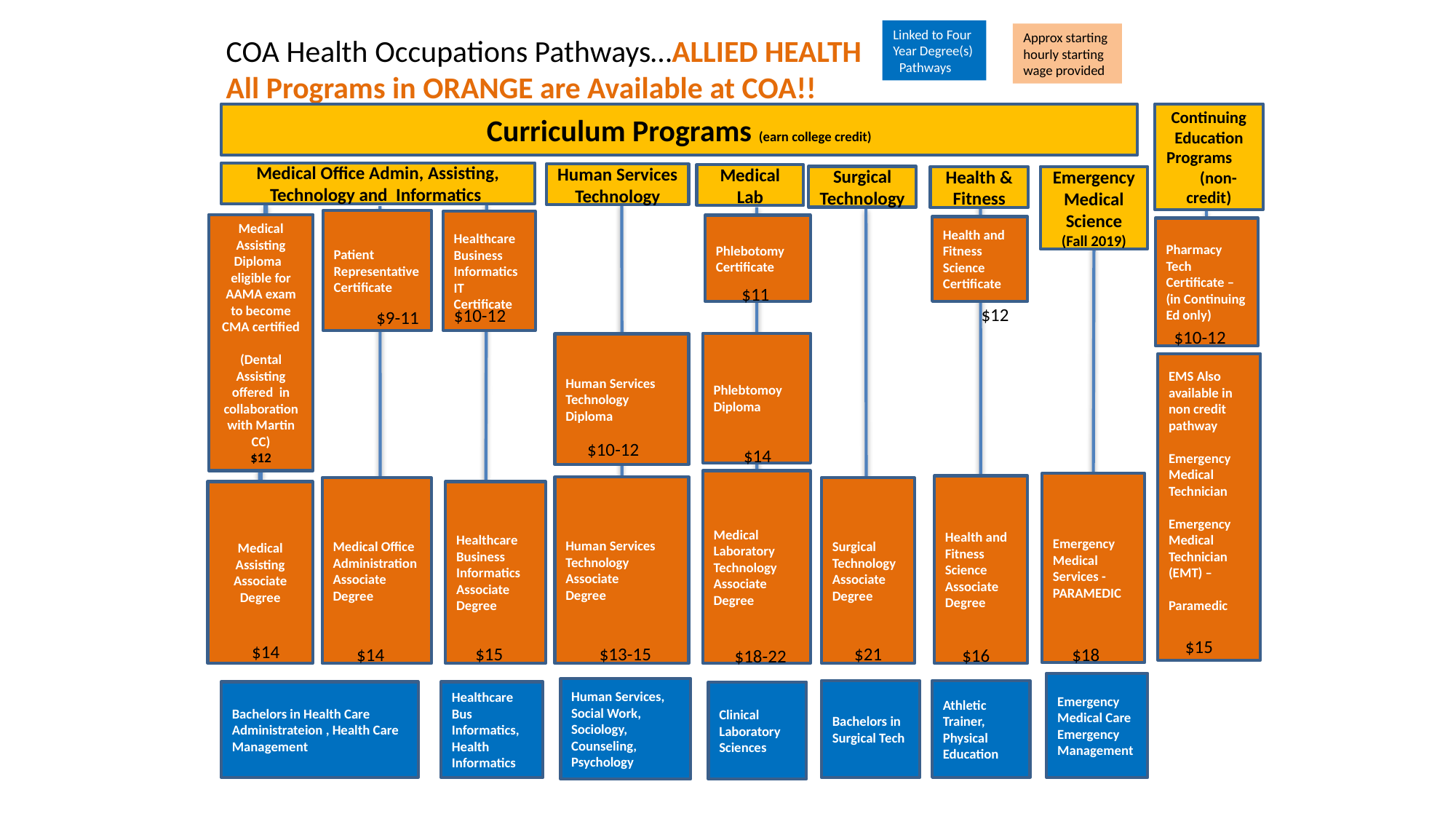

Linked to Four Year Degree(s)   Pathways
Approx starting hourly starting wage provided
COA Health Occupations Pathways…ALLIED HEALTH
All Programs in ORANGE are Available at COA!!

Curriculum Programs (earn college credit)
Continuing Education Programs           (non-credit)
Medical Office Admin, Assisting, Technology and  Informatics
Human Services Technology
Medical Lab
Surgical Technology
Emergency Medical Science (Fall 2019)
Health & Fitness
Patient Representative Certificate
Healthcare Business Informatics IT Certificate
Medical Assisting
Diploma
eligible for AAMA exam to become CMA certified

(Dental Assisting offered  in collaboration with Martin CC)
$12
Phlebotomy Certificate
Health and Fitness  Science Certificate
Pharmacy Tech Certificate – (in Continuing
Ed only)
$11
$12
$10-12
   $9-11
$10-12
Phlebtomoy Diploma
Human Services Technology Diploma
EMS Also available in non credit  pathway

Emergency Medical Technician

Emergency Medical Technician (EMT) –

Paramedic

$10-12
$14
Medical Laboratory Technology Associate Degree
Emergency Medical Services - PARAMEDIC
Health and Fitness Science Associate Degree
Human Services Technology Associate
Degree
Medical Office Administration Associate Degree
Surgical Technology Associate Degree
Medical Assisting
Associate Degree
Healthcare Business Informatics Associate Degree
$15
$14
$15
$13-15
$21
$14
$18
$16
$18-22
Emergency Medical Care
Emergency Management
Human Services, Social Work, Sociology, Counseling, Psychology
Bachelors in Surgical Tech
Athletic Trainer, Physical Education
Bachelors in Health Care Administrateion , Health Care Management
Healthcare Bus Informatics, Health Informatics
Clinical Laboratory Sciences
COA
COA